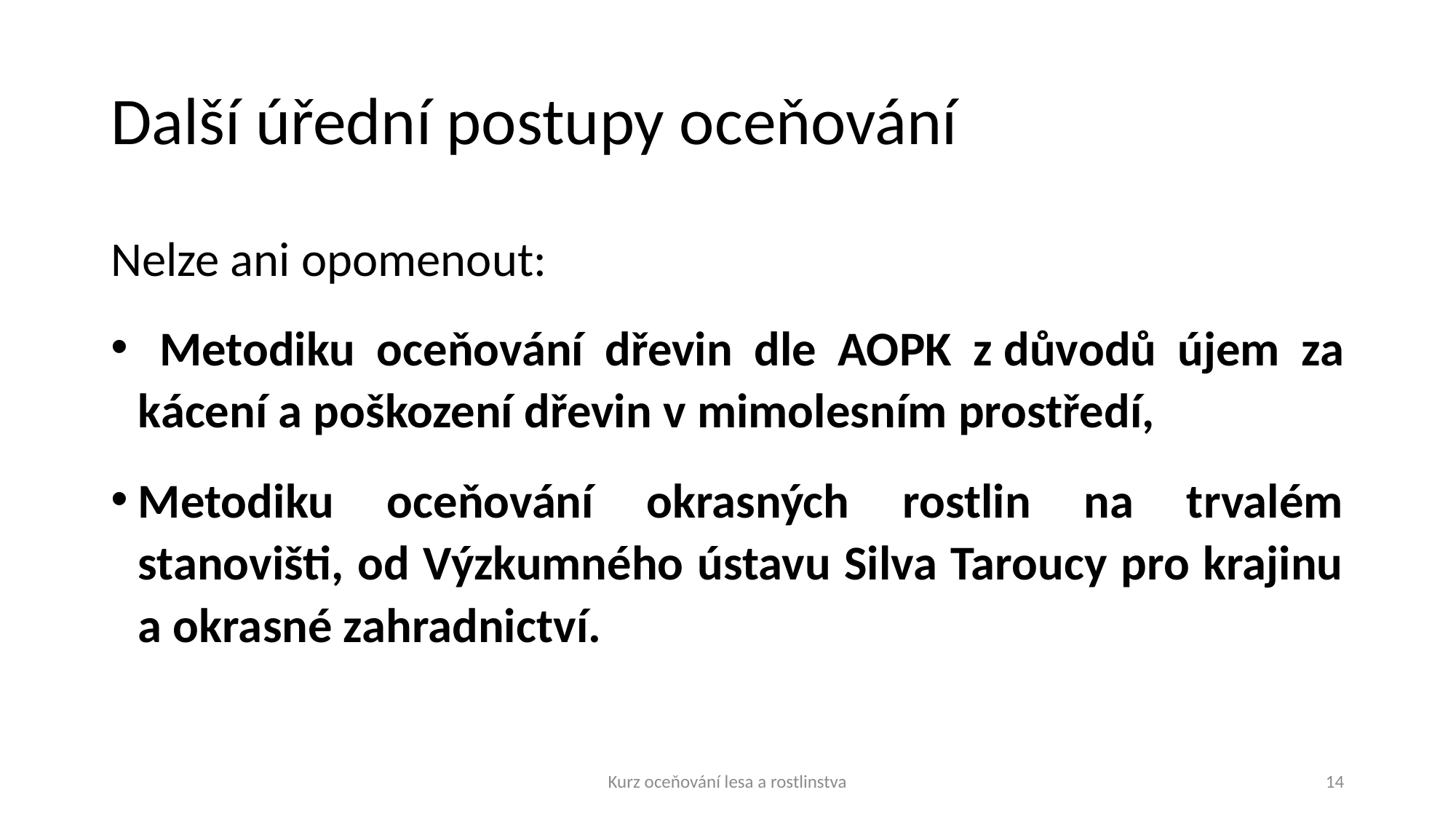

# Další úřední postupy oceňování
Nelze ani opomenout:
 Metodiku oceňování dřevin dle AOPK z důvodů újem za kácení a poškození dřevin v mimolesním prostředí,
Metodiku oceňování okrasných rostlin na trvalém stanovišti, od Výzkumného ústavu Silva Taroucy pro krajinu a okrasné zahradnictví.

Kurz oceňování lesa a rostlinstva
14